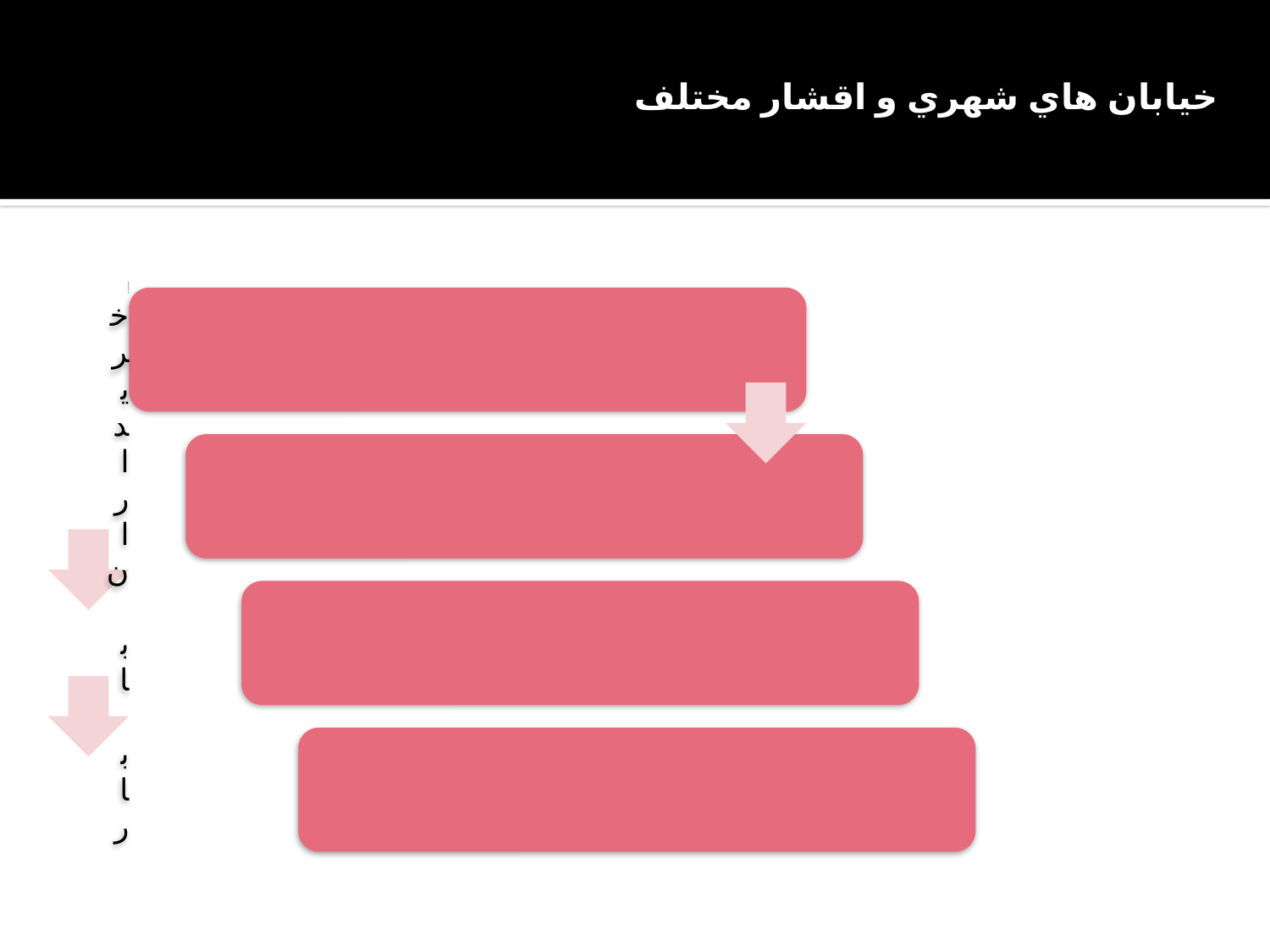

خيابان هاي شهري و اقشار مختلف
خريداران با بار